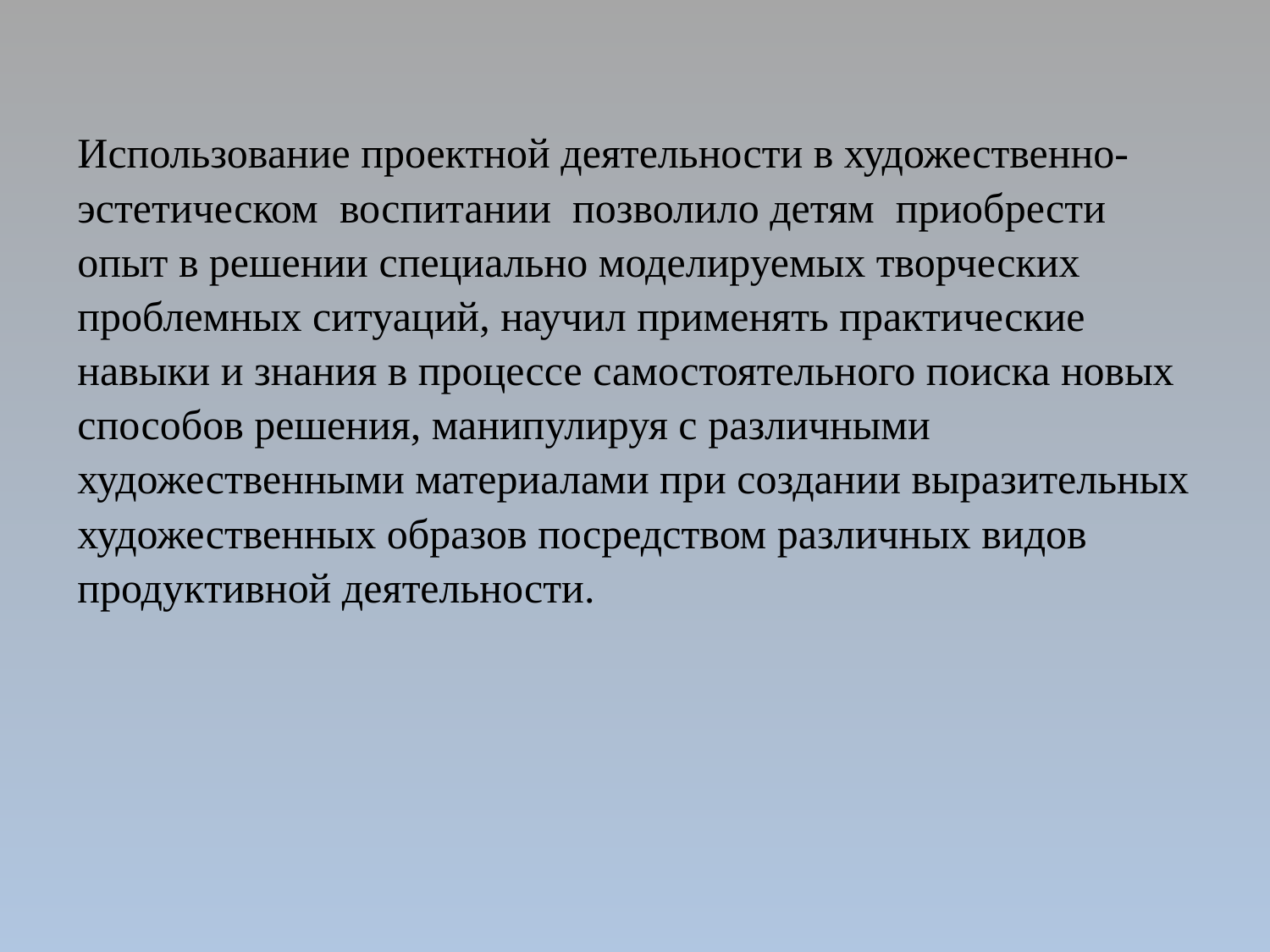

Использование проектной деятельности в художественно-эстетическом  воспитании  позволило детям  приобрести  опыт в решении специально моделируемых творческих проблемных ситуаций, научил применять практические навыки и знания в процессе самостоятельного поиска новых способов решения, манипулируя с различными художественными материалами при создании выразительных художественных образов посредством различных видов продуктивной деятельности.